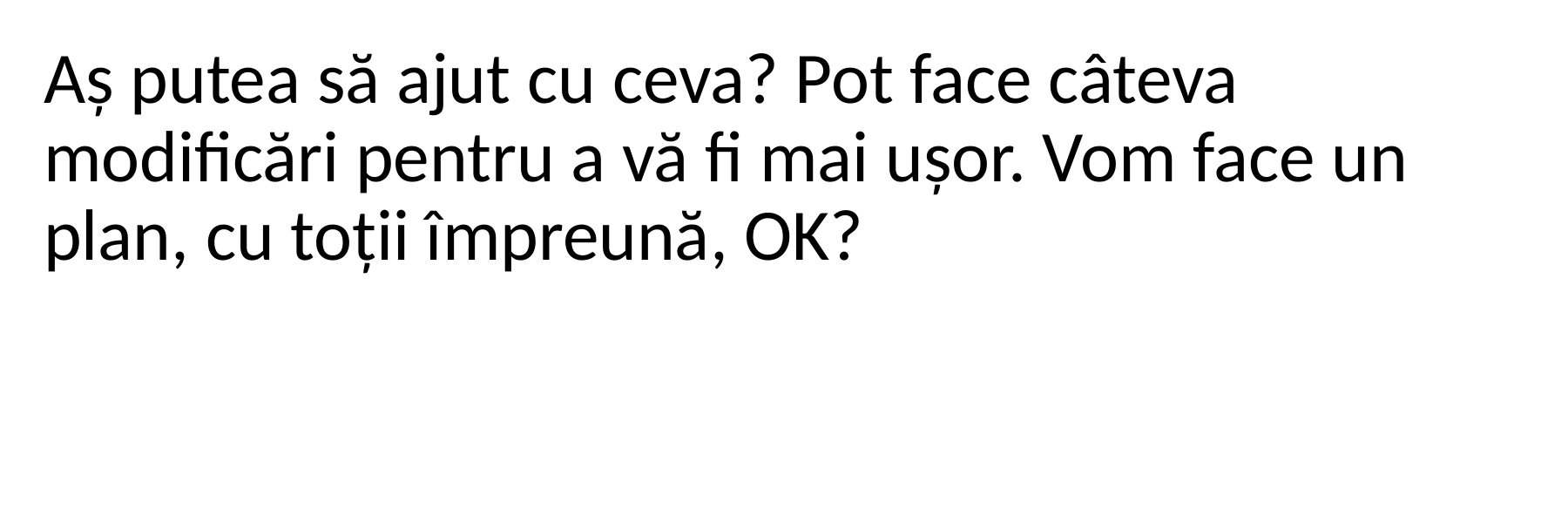

Aș putea să ajut cu ceva? Pot face câteva modificări pentru a vă fi mai ușor. Vom face un plan, cu toții împreună, OK?